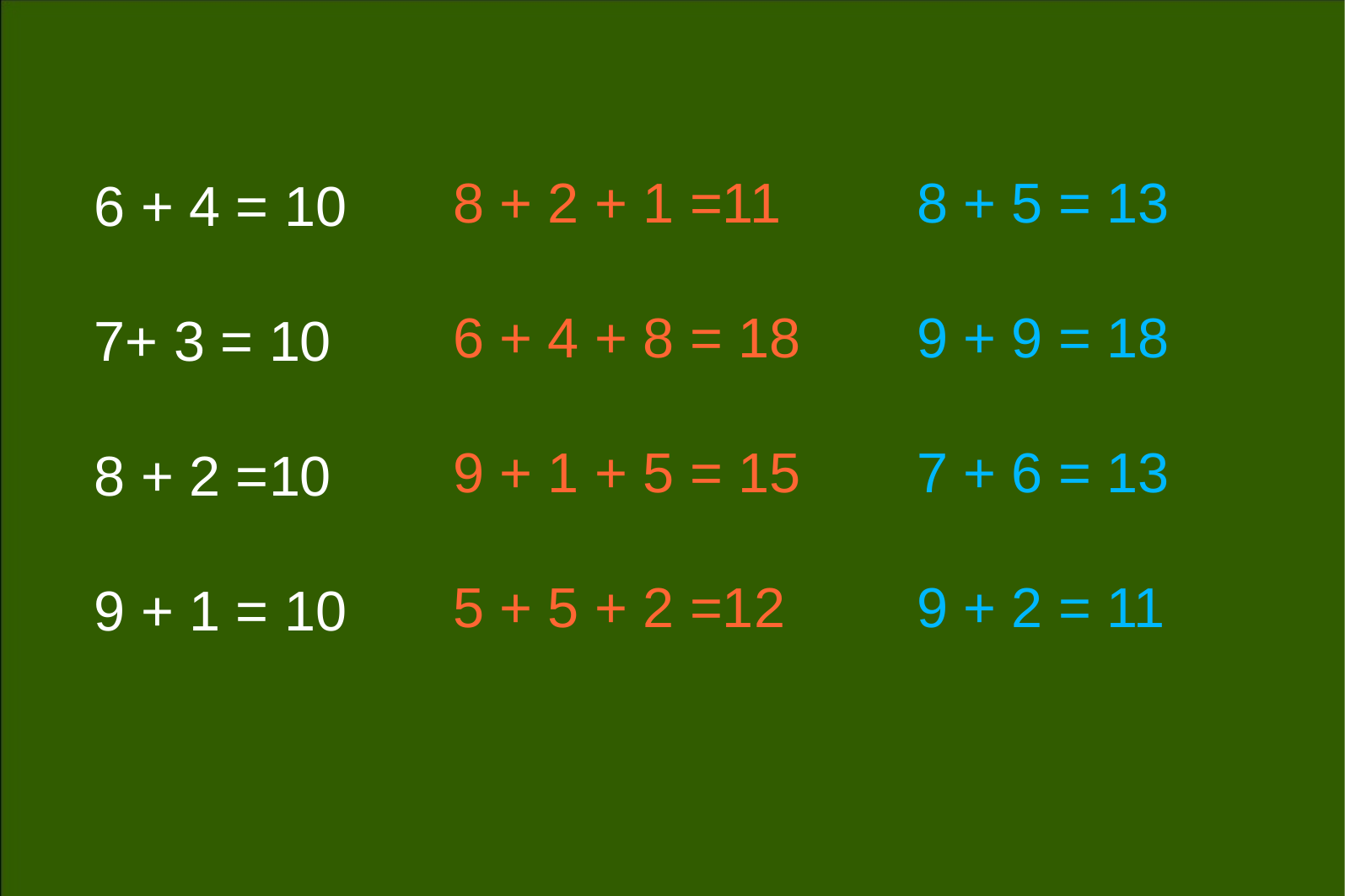

8 + 2 + 1 =11

6 + 4 + 8 = 18

9 + 1 + 5 = 15

5 + 5 + 2 =12

8 + 5 = 13

9 + 9 = 18

7 + 6 = 13

9 + 2 = 11
6 + 4 = 10

7+ 3 = 10

8 + 2 =10

9 + 1 = 10